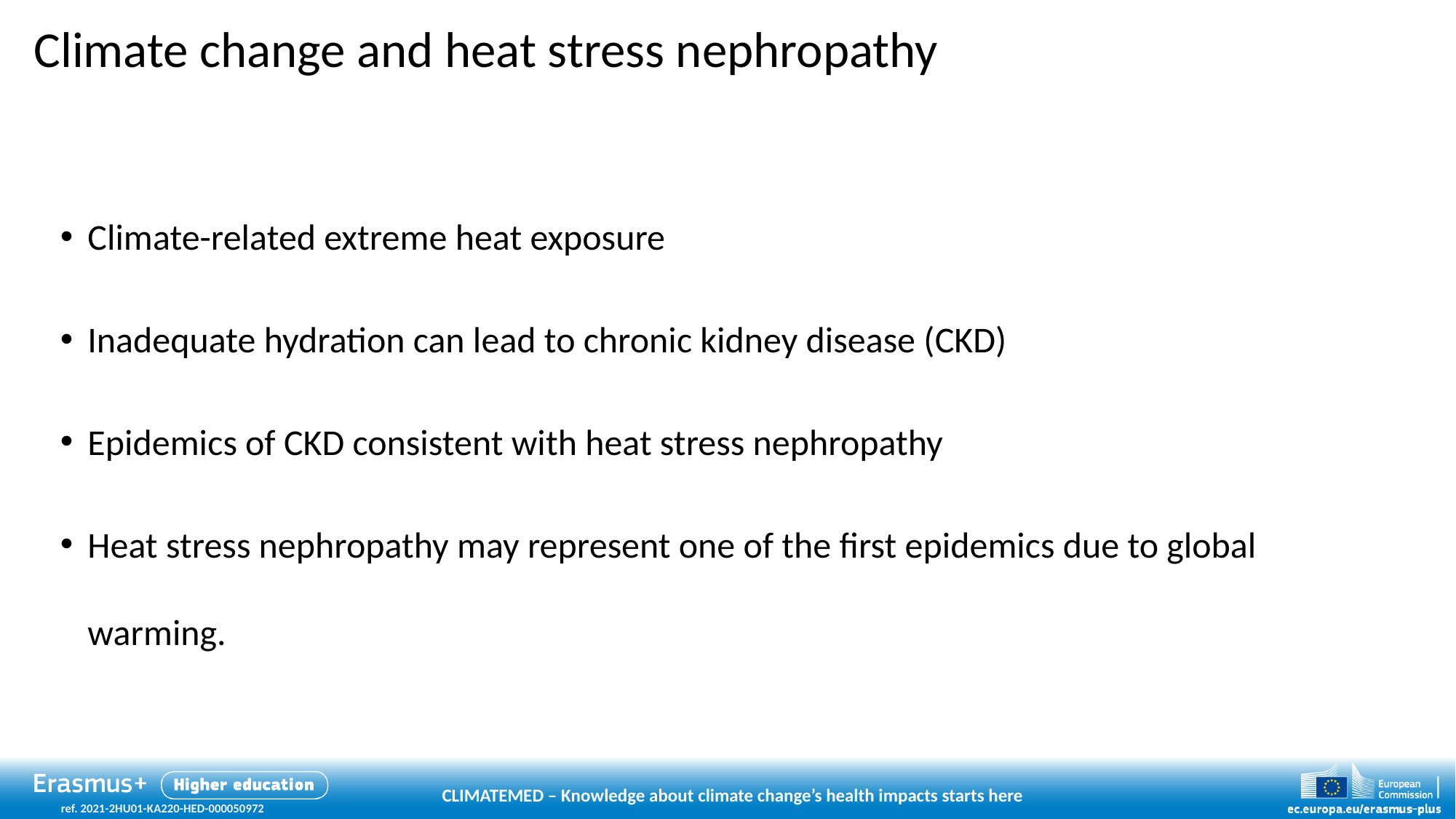

# Climate change and heat stress nephropathy
Climate-related extreme heat exposure
Inadequate hydration can lead to chronic kidney disease (CKD)
Epidemics of CKD consistent with heat stress nephropathy
Heat stress nephropathy may represent one of the first epidemics due to global warming.